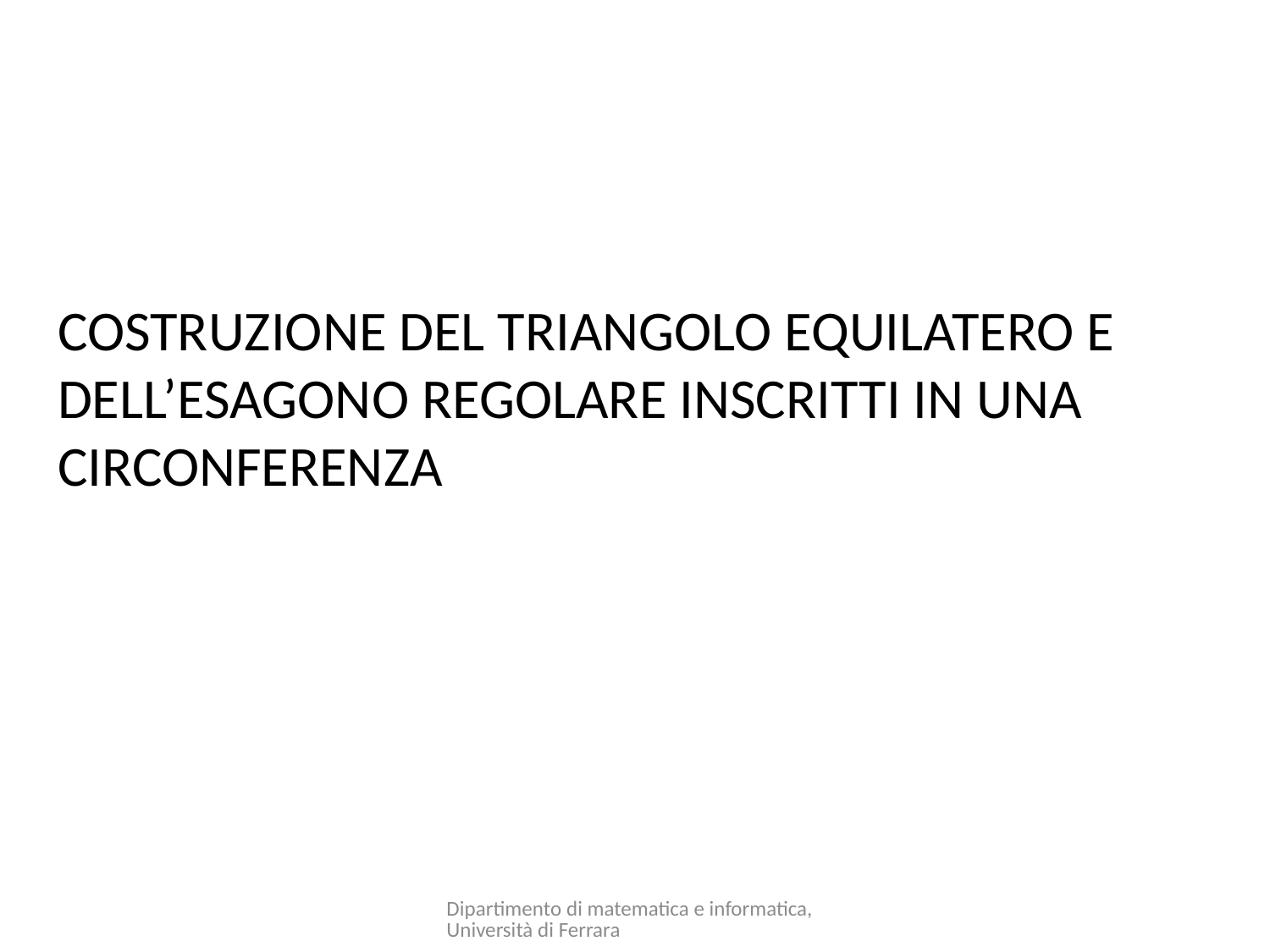

# Costruzione del triangolo equilatero e dell’esagono regolare inscritti in una circonferenza
Dipartimento di matematica e informatica, Università di Ferrara